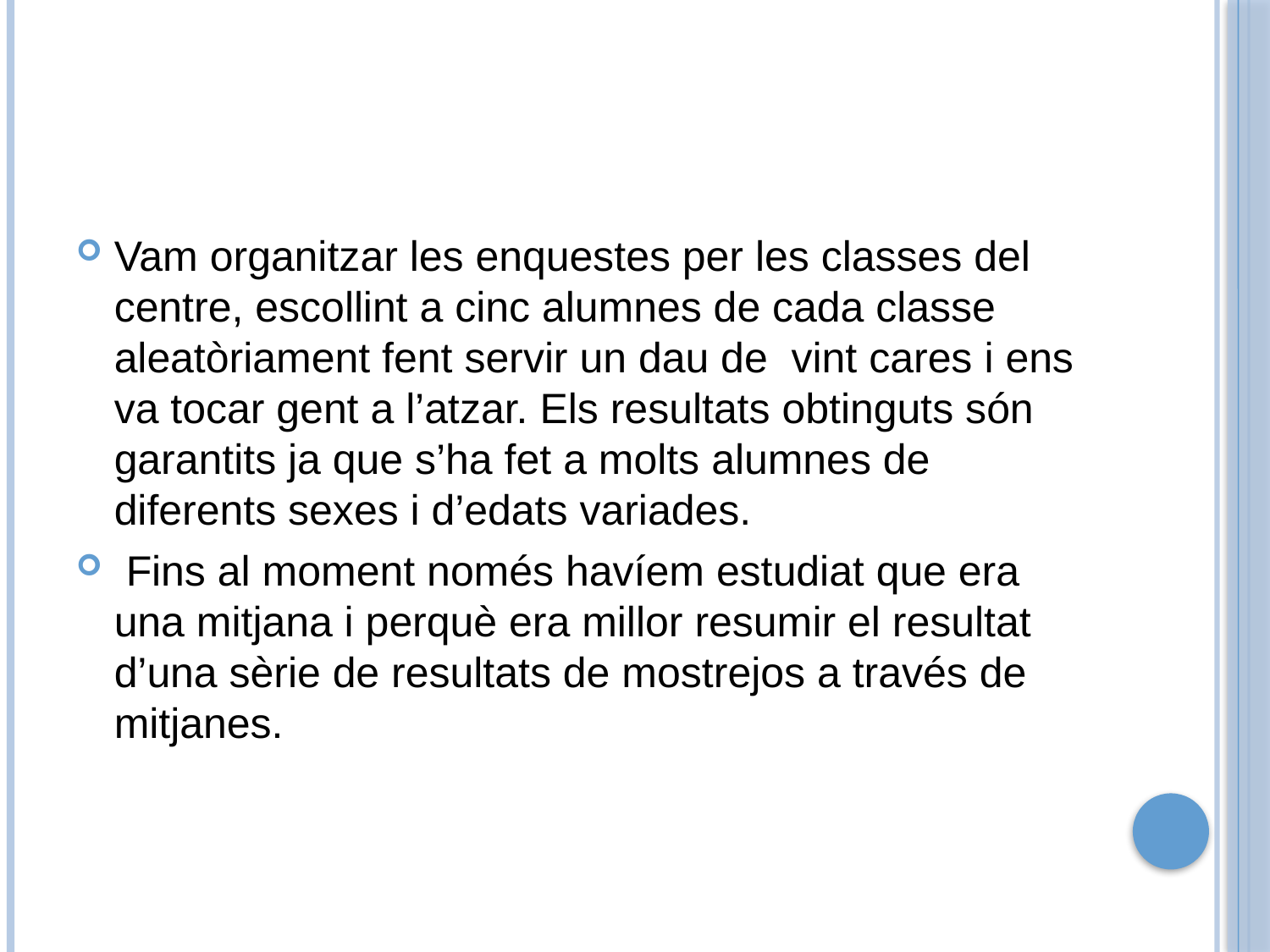

#
Vam organitzar les enquestes per les classes del centre, escollint a cinc alumnes de cada classe aleatòriament fent servir un dau de  vint cares i ens va tocar gent a l’atzar. Els resultats obtinguts són garantits ja que s’ha fet a molts alumnes de diferents sexes i d’edats variades.
 Fins al moment només havíem estudiat que era una mitjana i perquè era millor resumir el resultat d’una sèrie de resultats de mostrejos a través de mitjanes.